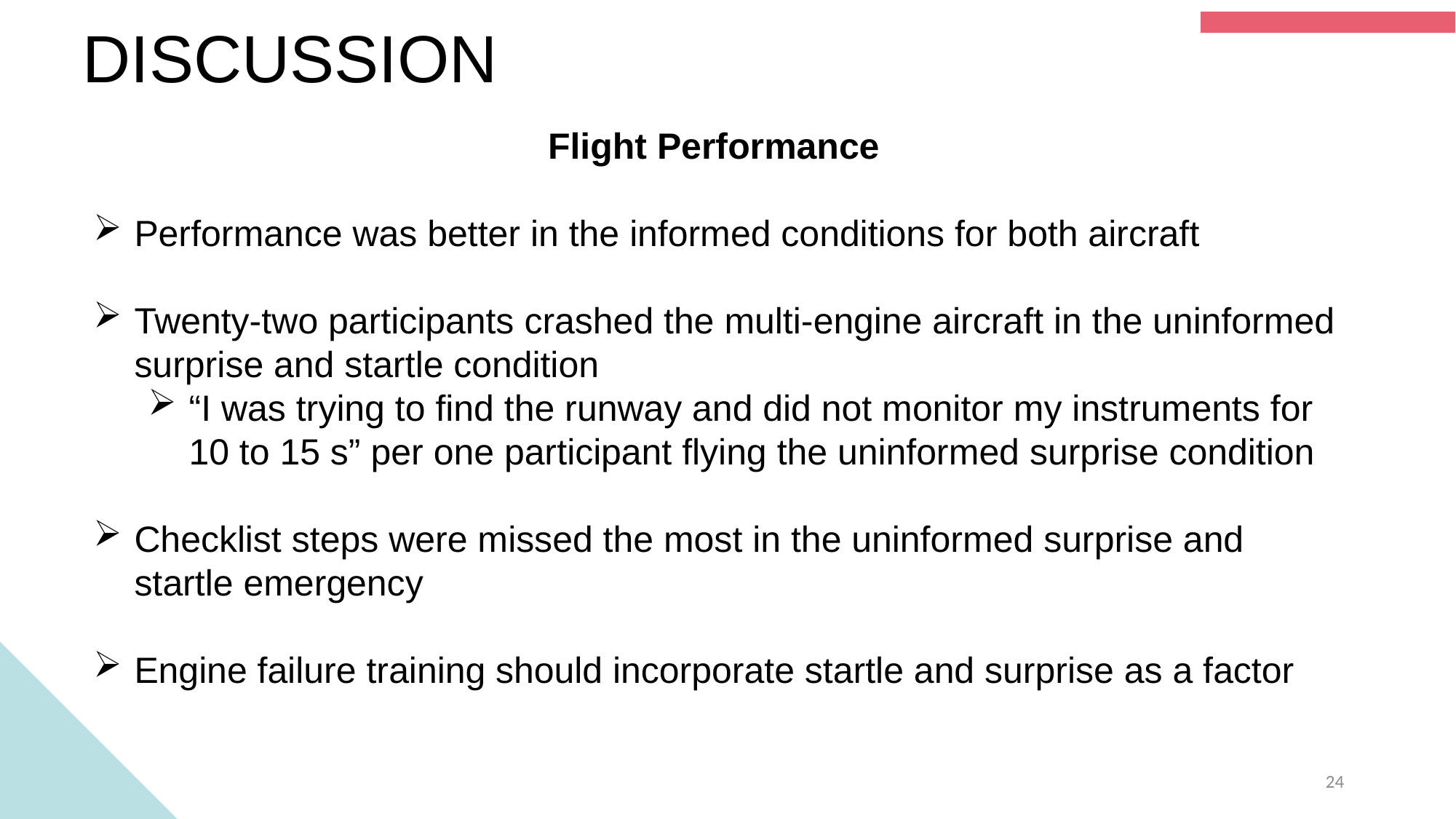

DISCUSSION
Flight Performance

Performance was better in the informed conditions for both aircraft

Twenty-two participants crashed the multi-engine aircraft in the uninformed surprise and startle condition
“I was trying to find the runway and did not monitor my instruments for 10 to 15 s” per one participant flying the uninformed surprise condition

Checklist steps were missed the most in the uninformed surprise and startle emergency

Engine failure training should incorporate startle and surprise as a factor

24